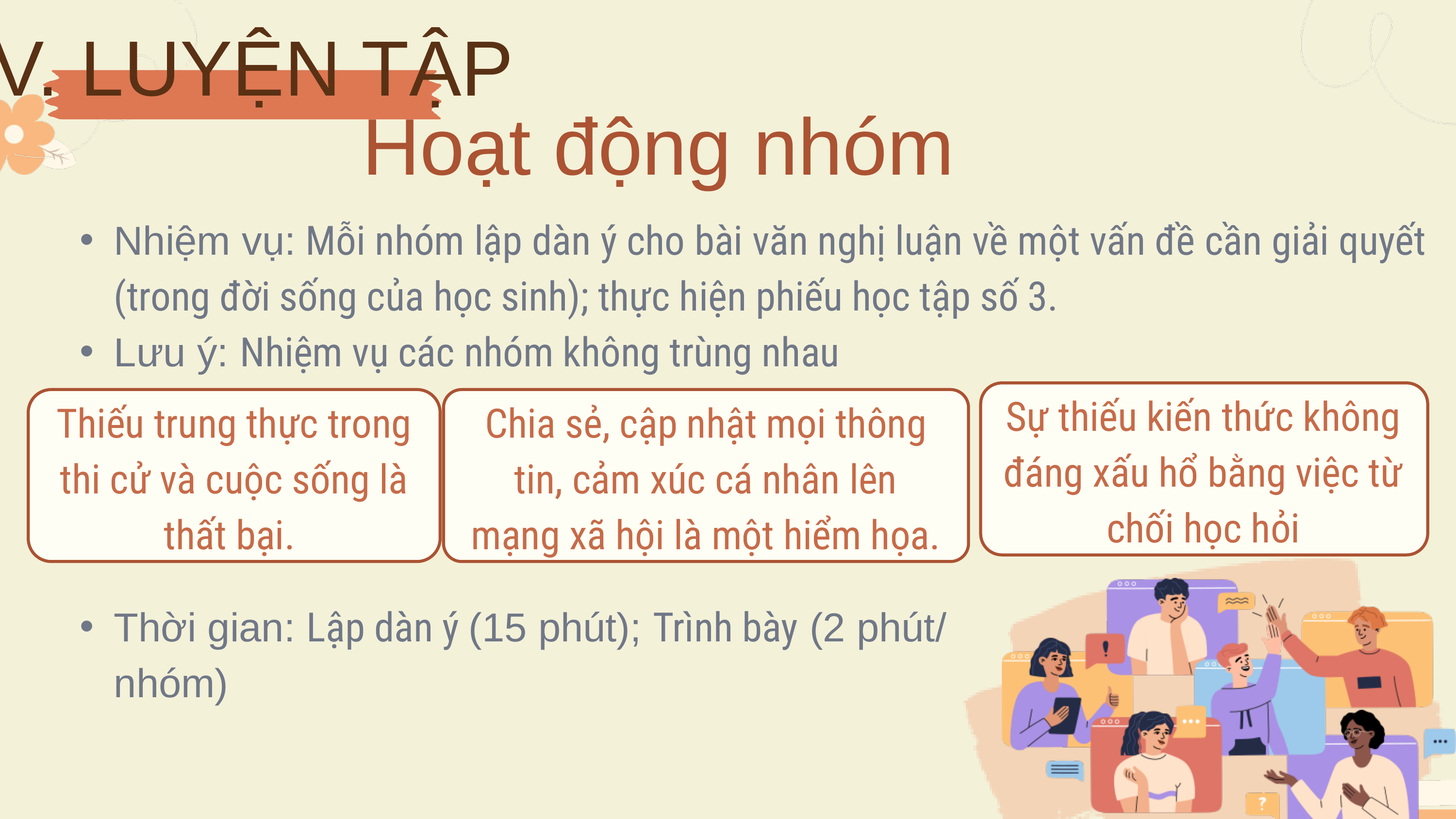

IV. LUYỆN TẬP

Hoạt động nhóm
Nhiệm vụ: Mỗi nhóm lập dàn ý cho bài văn nghị luận về một vấn đề cần giải quyết (trong đời sống của học sinh); thực hiện phiếu học tập số 3.
Lưu ý: Nhiệm vụ các nhóm không trùng nhau

Sự thiếu kiến thức không đáng xấu hổ bằng việc từ chối học hỏi

Thiếu trung thực trong thi cử và cuộc sống là thất bại.
Chia sẻ, cập nhật mọi thông tin, cảm xúc cá nhân lên mạng xã hội là một hiểm họa.

Thời gian: Lập dàn ý (15 phút); Trình bày (2 phút/ nhóm)